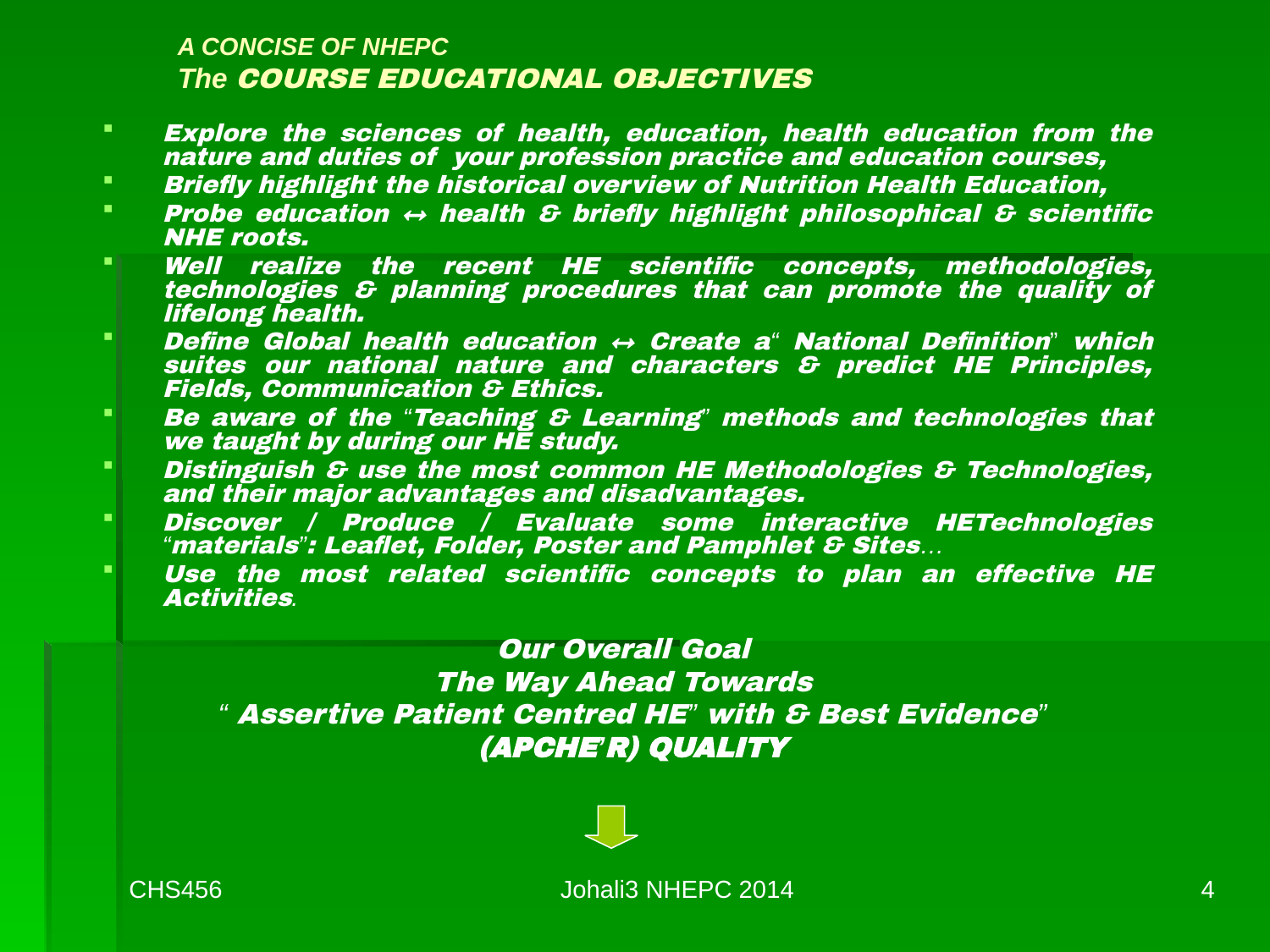

# A CONCISE OF NHEPC The COURSE EDUCATIONAL OBJECTIVES
Explore the sciences of health, education, health education from the nature and duties of  your profession practice and education courses,
Briefly highlight the historical overview of Nutrition Health Education,
Probe education ↔ health & briefly highlight philosophical & scientific NHE roots.
Well realize the recent HE scientific concepts, methodologies, technologies & planning procedures that can promote the quality of lifelong health.
Define Global health education ↔ Create a“ National Definition” which suites our national nature and characters & predict HE Principles, Fields, Communication & Ethics.
Be aware of the “Teaching & Learning” methods and technologies that we taught by during our HE study.
Distinguish & use the most common HE Methodologies & Technologies, and their major advantages and disadvantages.
Discover / Produce / Evaluate some interactive HETechnologies “materials”: Leaflet, Folder, Poster and Pamphlet & Sites…
Use the most related scientific concepts to plan an effective HE Activities.

Our Overall Goal
The Way Ahead Towards
 “ Assertive Patient Centred HE” with & Best Evidence”
 (APCHE’R) QUALITY

CHS456
Johali3 NHEPC 2014
4